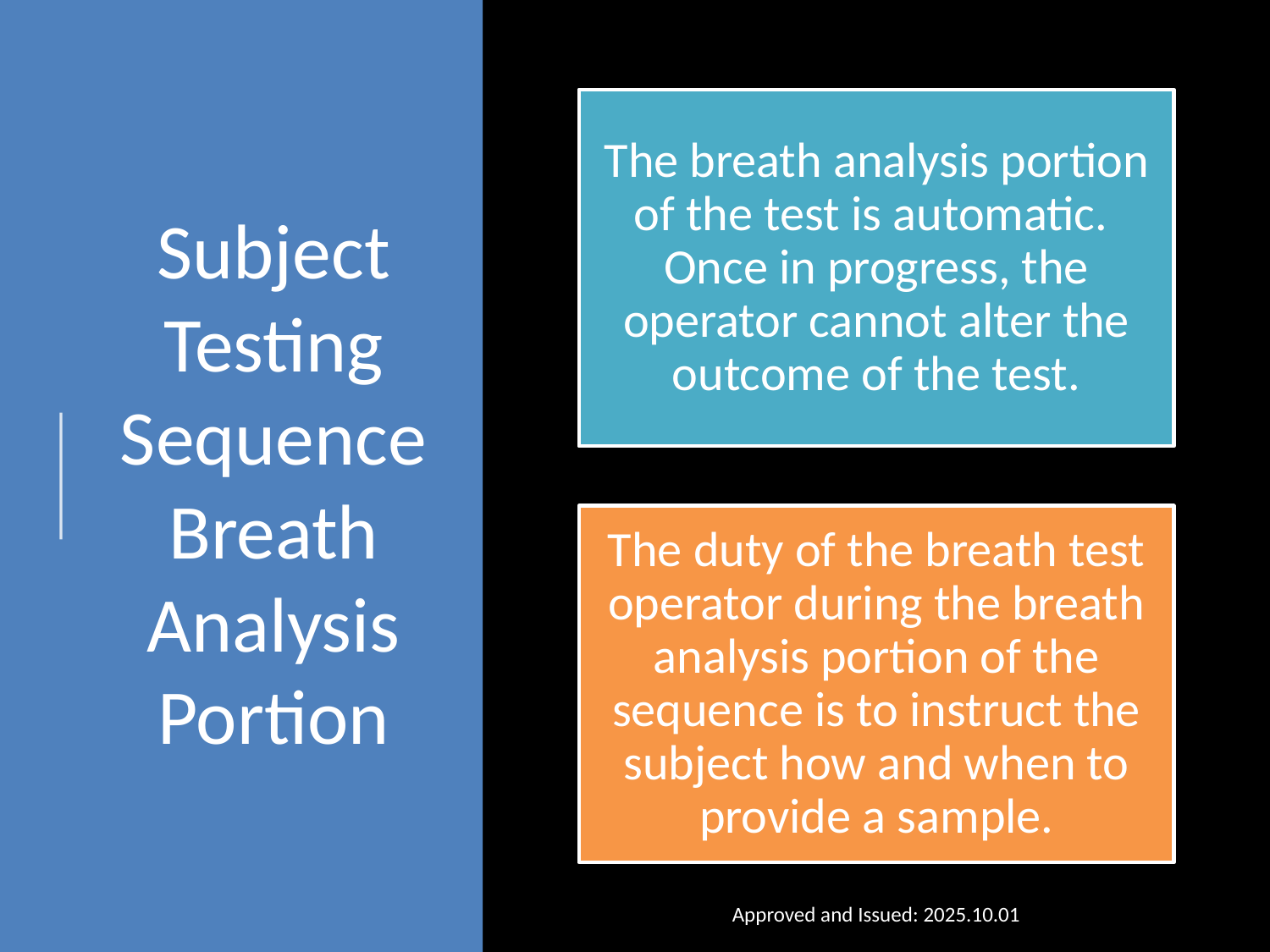

The breath analysis portion of the test is automatic.  Once in progress, the operator cannot alter the outcome of the test.
The duty of the breath test operator during the breath analysis portion of the sequence is to instruct the subject how and when to provide a sample.
# Subject Testing Sequence Breath Analysis Portion
Approved and Issued: 2025.10.01